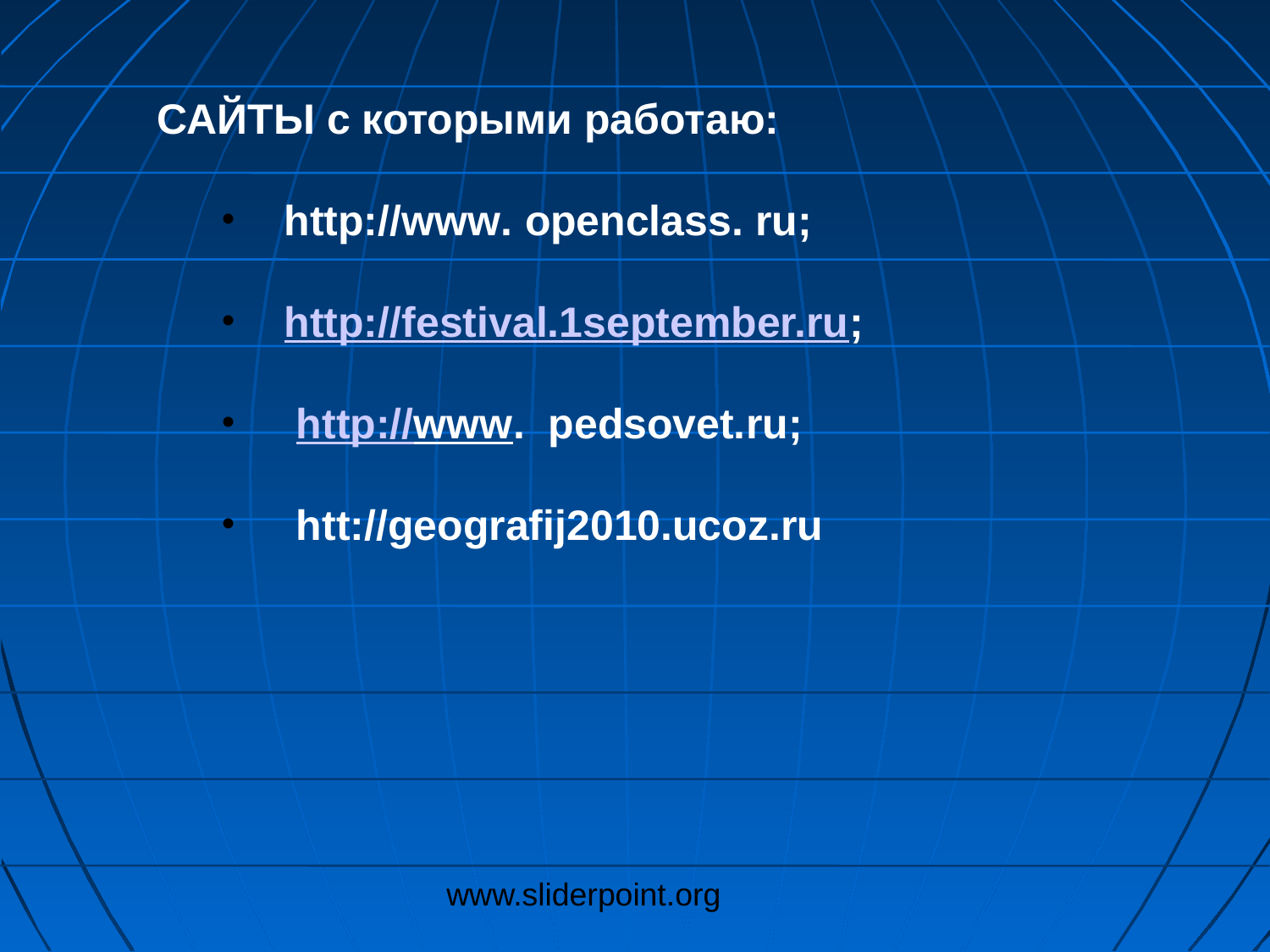

САЙТЫ с которыми работаю:

  http://www. openclass. ru;

  http://festival.1september.ru;

   http://www.  pedsovet.ru;

   htt://geografij2010.ucoz.ru
www.sliderpoint.org